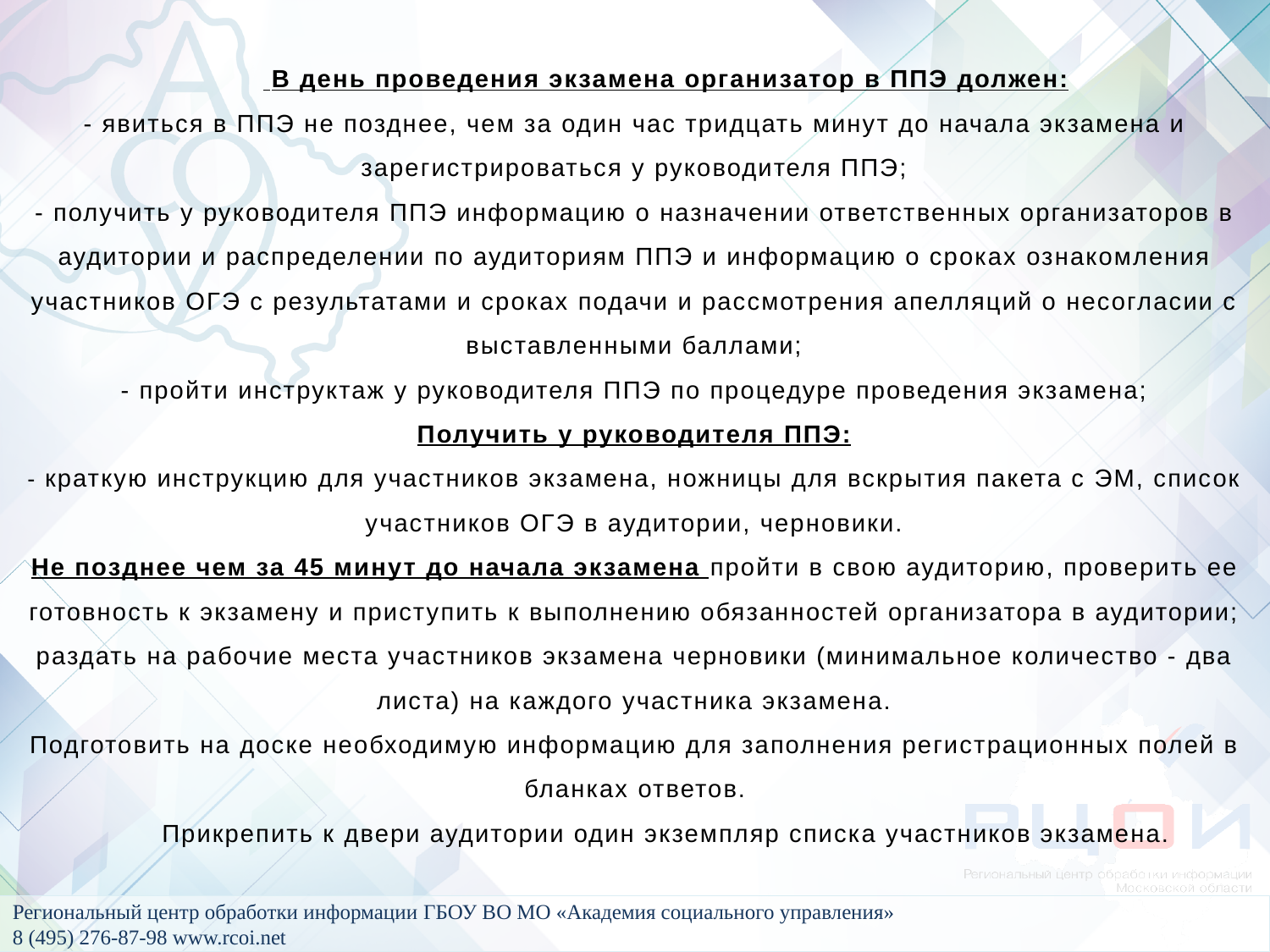

В день проведения экзамена организатор в ППЭ должен:
- явиться в ППЭ не позднее, чем за один час тридцать минут до начала экзамена и зарегистрироваться у руководителя ППЭ;
- получить у руководителя ППЭ информацию о назначении ответственных организаторов в аудитории и распределении по аудиториям ППЭ и информацию о сроках ознакомления участников ОГЭ с результатами и сроках подачи и рассмотрения апелляций о несогласии с выставленными баллами;
- пройти инструктаж у руководителя ППЭ по процедуре проведения экзамена;
Получить у руководителя ППЭ:
- краткую инструкцию для участников экзамена, ножницы для вскрытия пакета с ЭМ, список участников ОГЭ в аудитории, черновики.
Не позднее чем за 45 минут до начала экзамена пройти в свою аудиторию, проверить ее готовность к экзамену и приступить к выполнению обязанностей организатора в аудитории;
раздать на рабочие места участников экзамена черновики (минимальное количество - два листа) на каждого участника экзамена.
Подготовить на доске необходимую информацию для заполнения регистрационных полей в бланках ответов.
Прикрепить к двери аудитории один экземпляр списка участников экзамена.